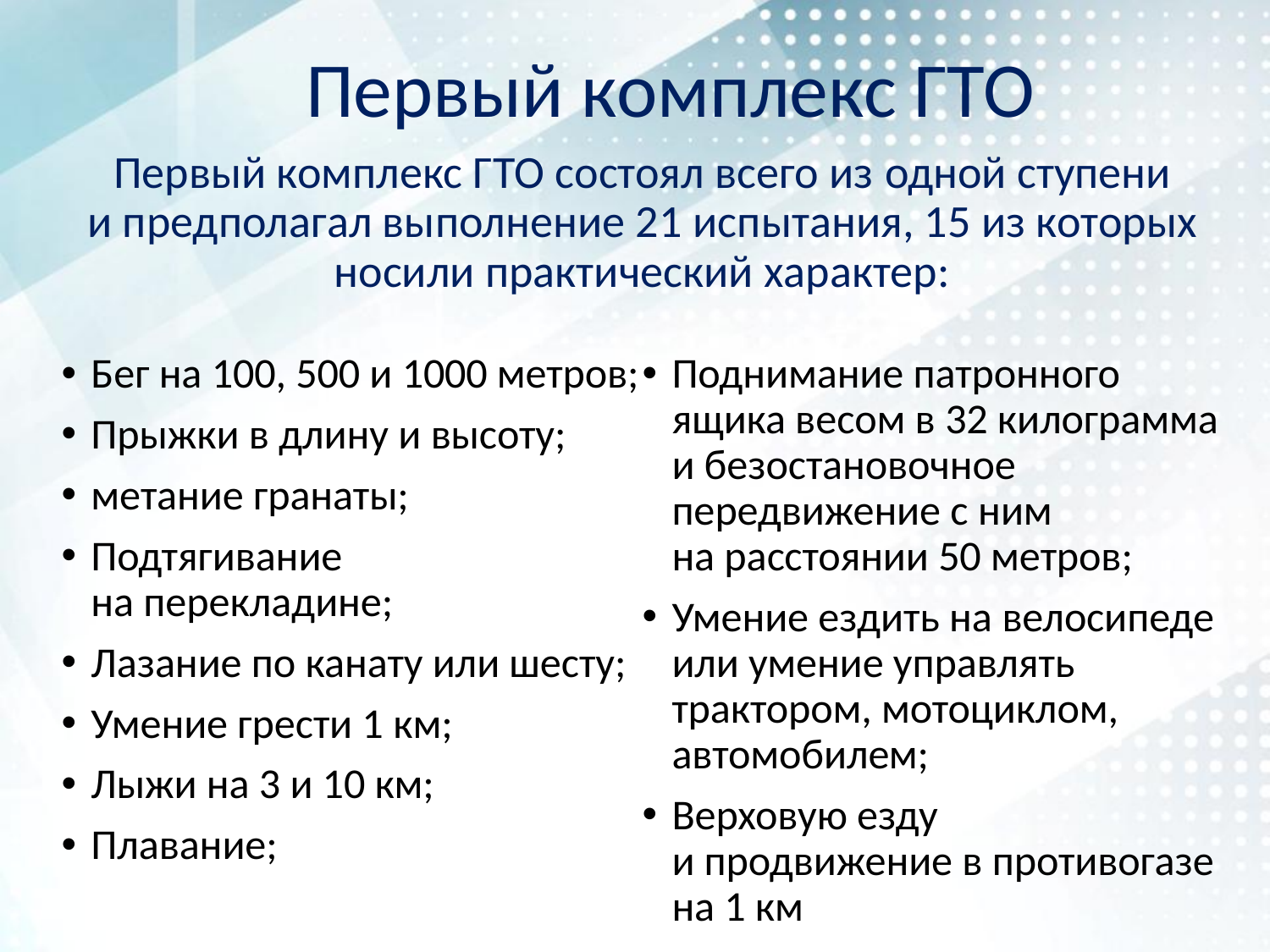

Первый комплекс ГТО
Первый комплекс ГТО состоял всего из одной ступени и предполагал выполнение 21 испытания, 15 из которых носили практический характер:

Бег на 100, 500 и 1000 метров;
Прыжки в длину и высоту;
метание гранаты;
Подтягивание на перекладине;
Лазание по канату или шесту;
Умение грести 1 км;
Лыжи на 3 и 10 км;
Плавание;

Поднимание патронного ящика весом в 32 килограмма и безостановочное передвижение с ним на расстоянии 50 метров;
Умение ездить на велосипеде или умение управлять трактором, мотоциклом, автомобилем;
Верховую езду и продвижение в противогазе на 1 км